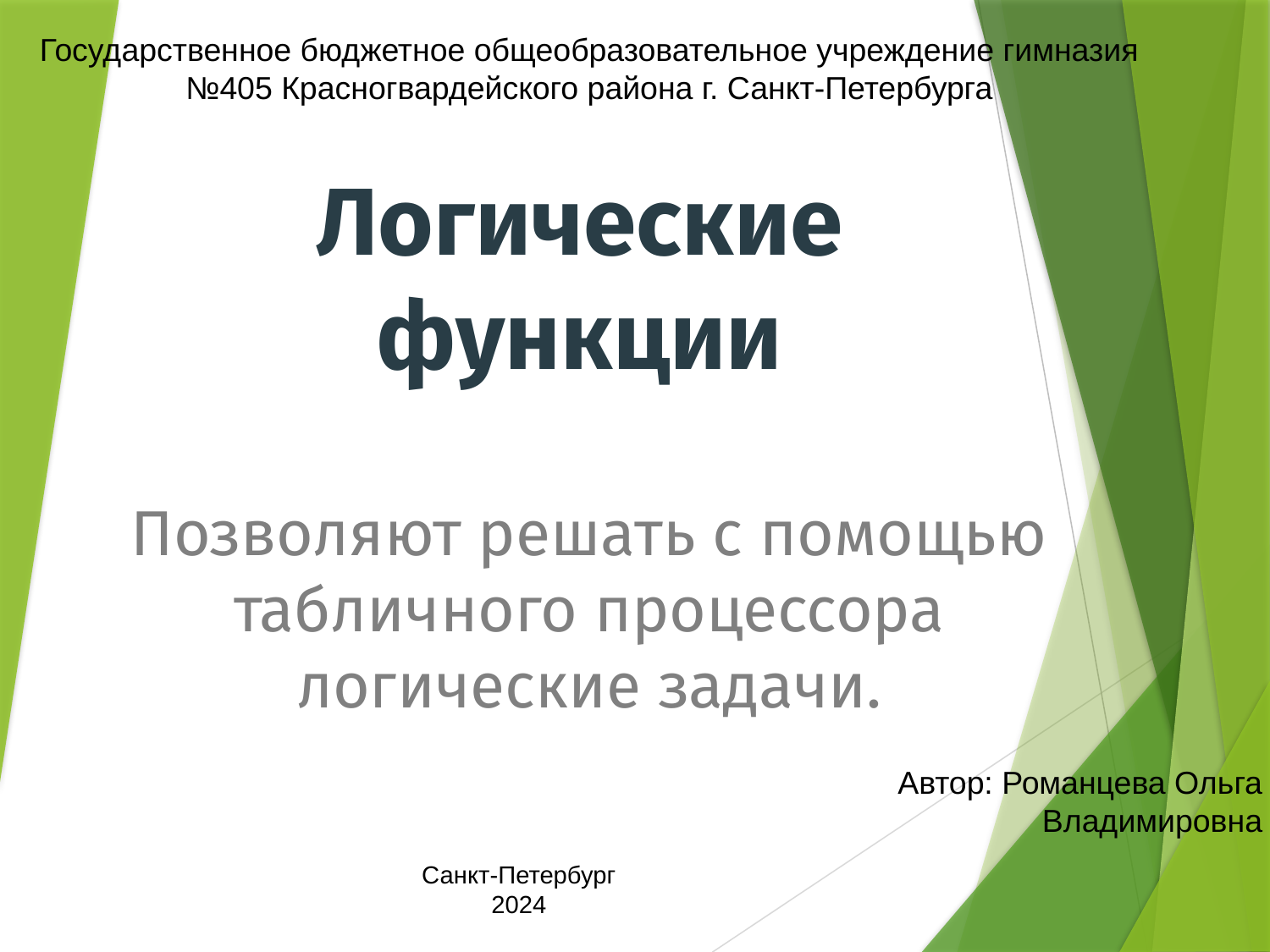

Государственное бюджетное общеобразовательное учреждение гимназия №405 Красногвардейского района г. Санкт-Петербурга
# Логические функции
Позволяют решать с помощью табличного процессора логические задачи.
Автор: Романцева Ольга Владимировна
Санкт-Петербург
2024